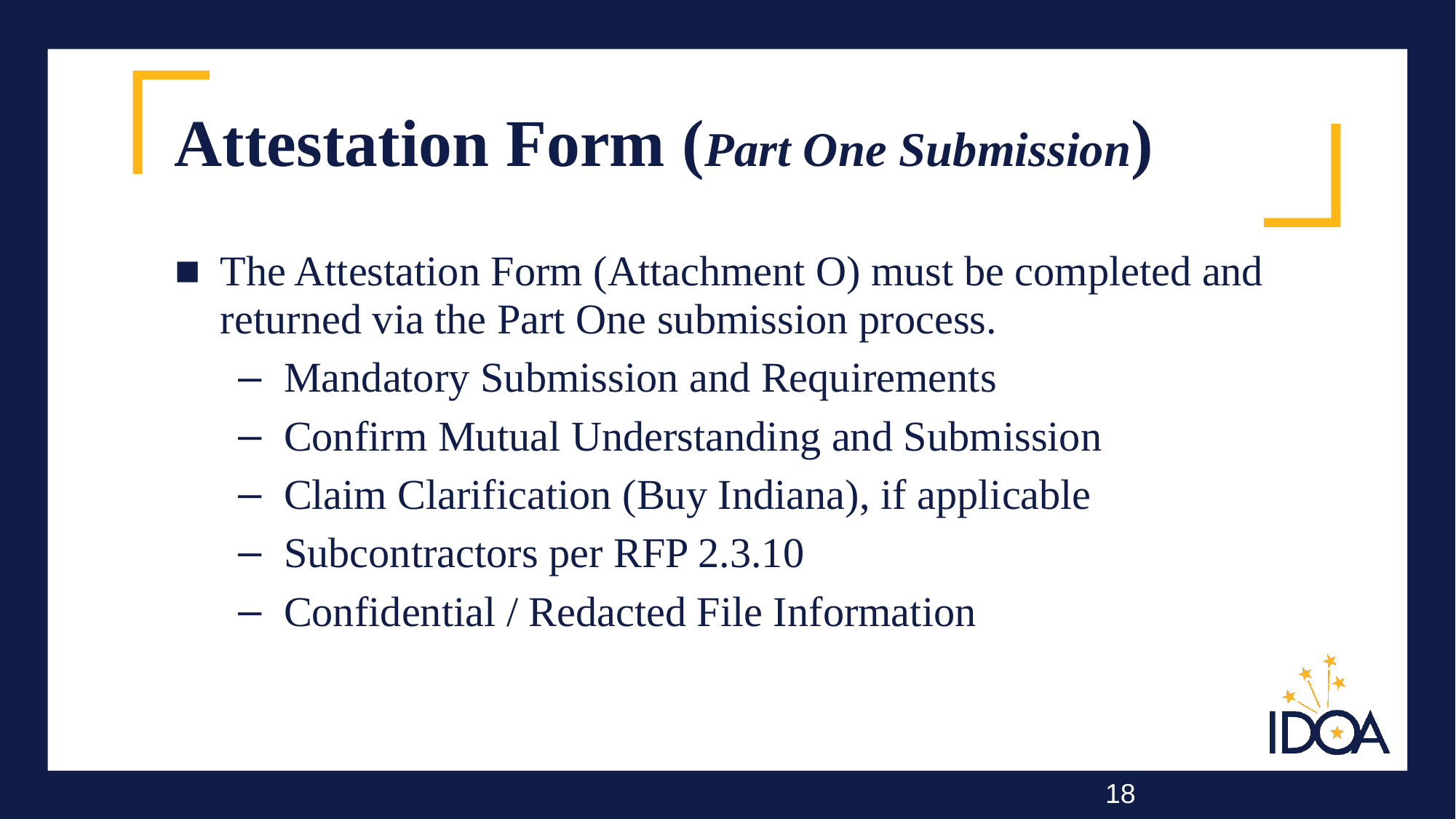

# Attestation Form (Part One Submission)
The Attestation Form (Attachment O) must be completed and returned via the Part One submission process.
Mandatory Submission and Requirements
Confirm Mutual Understanding and Submission
Claim Clarification (Buy Indiana), if applicable
Subcontractors per RFP 2.3.10
Confidential / Redacted File Information
18